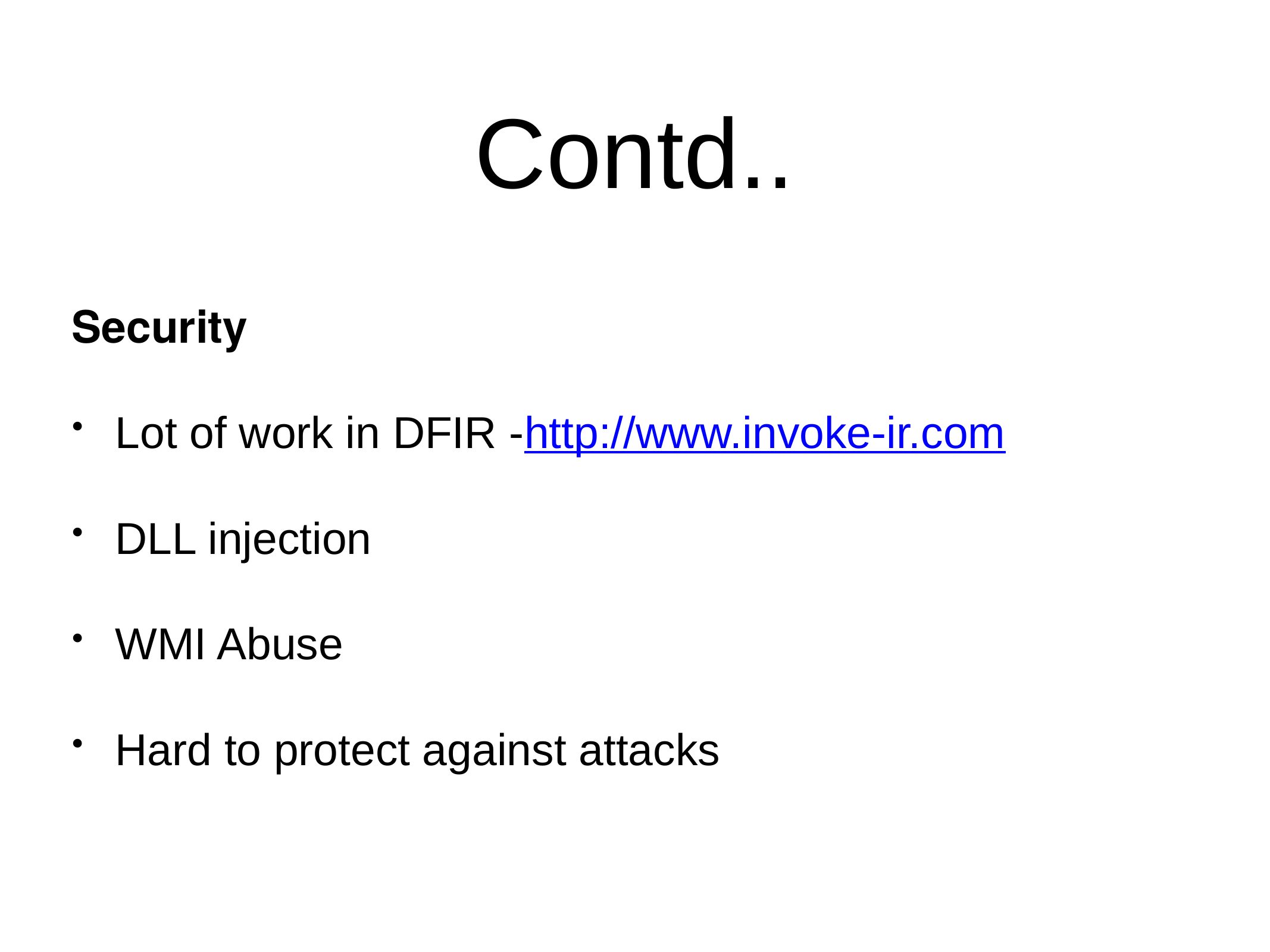

# Contd..
Security
Lot of work in DFIR -http://www.invoke-ir.com
DLL injection
WMI Abuse
Hard to protect against attacks